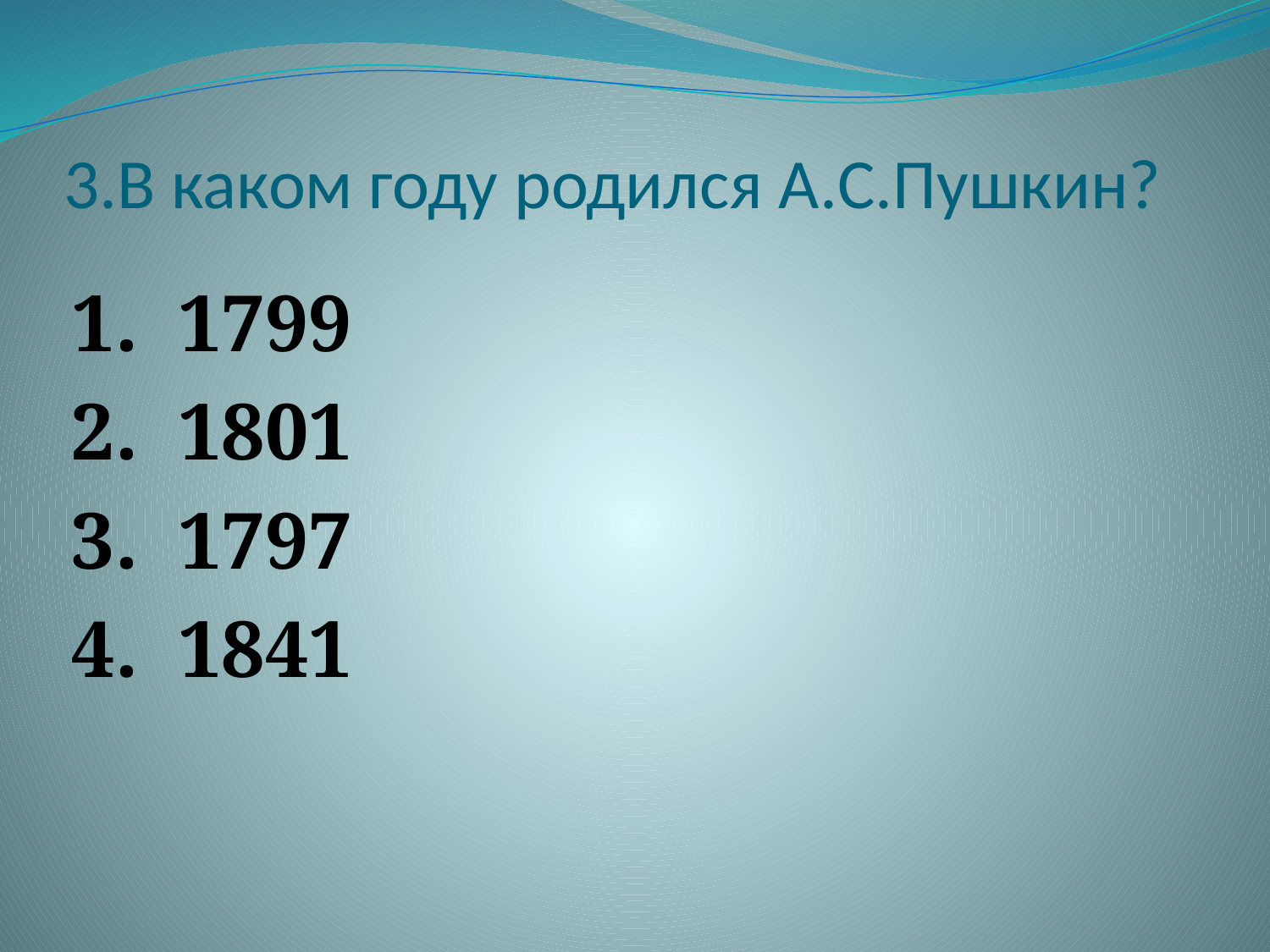

# 3.В каком году родился А.С.Пушкин?
1.  1799
2.  1801
3.  1797
4.  1841